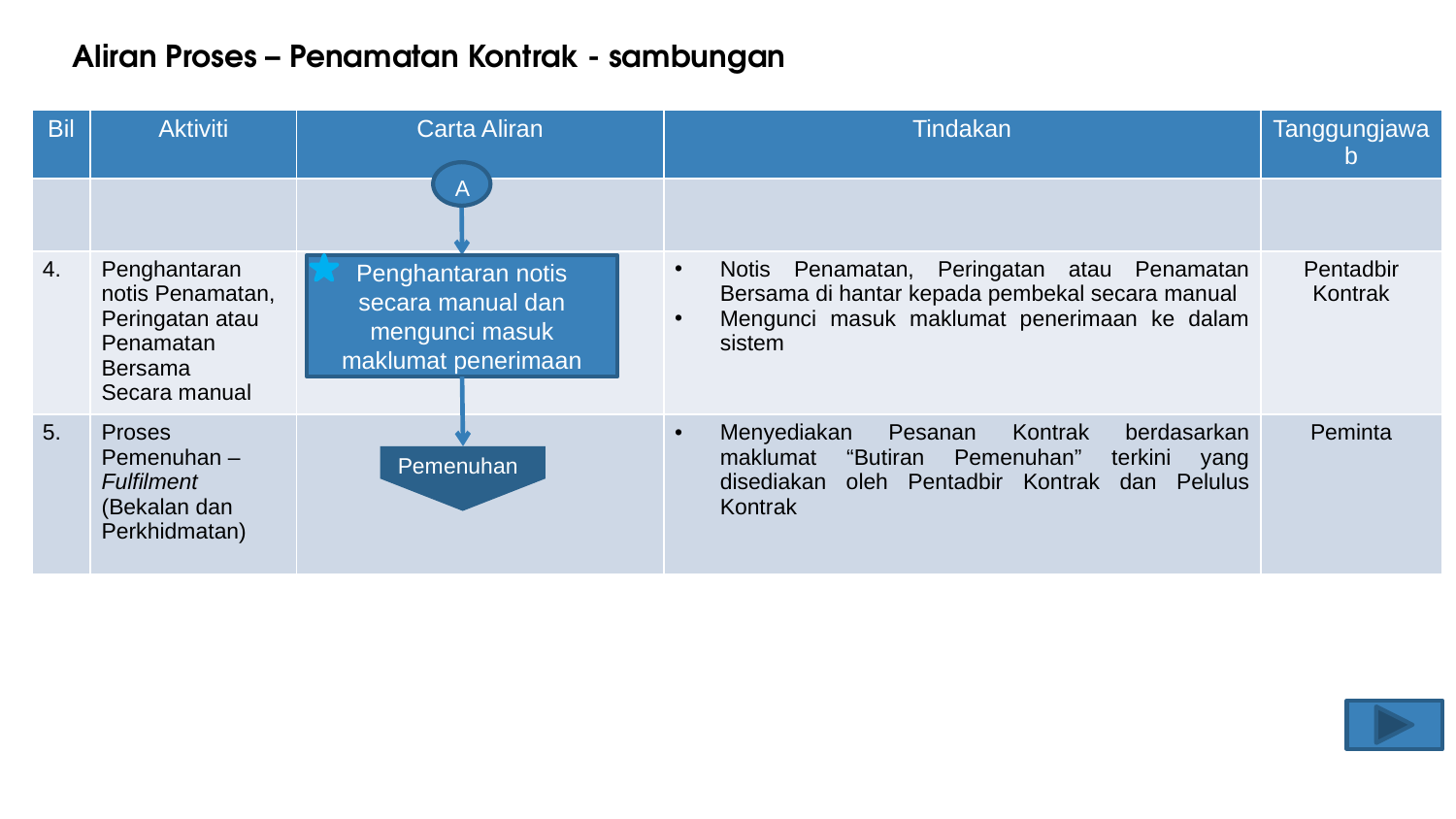

Aliran Proses – Penamatan Kontrak - sambungan
| Bil | Aktiviti | Carta Aliran | Tindakan | Tanggungjawab |
| --- | --- | --- | --- | --- |
|  |  |  |  |  |
| 4. | Penghantaran notis Penamatan, Peringatan atau Penamatan Bersama Secara manual |  | Notis Penamatan, Peringatan atau Penamatan Bersama di hantar kepada pembekal secara manual Mengunci masuk maklumat penerimaan ke dalam sistem | Pentadbir Kontrak |
| 5. | Proses Pemenuhan – Fulfilment (Bekalan dan Perkhidmatan) |  | Menyediakan Pesanan Kontrak berdasarkan maklumat “Butiran Pemenuhan” terkini yang disediakan oleh Pentadbir Kontrak dan Pelulus Kontrak | Peminta |

A
Penghantaran notis secara manual dan mengunci masuk maklumat penerimaan

Pemenuhan